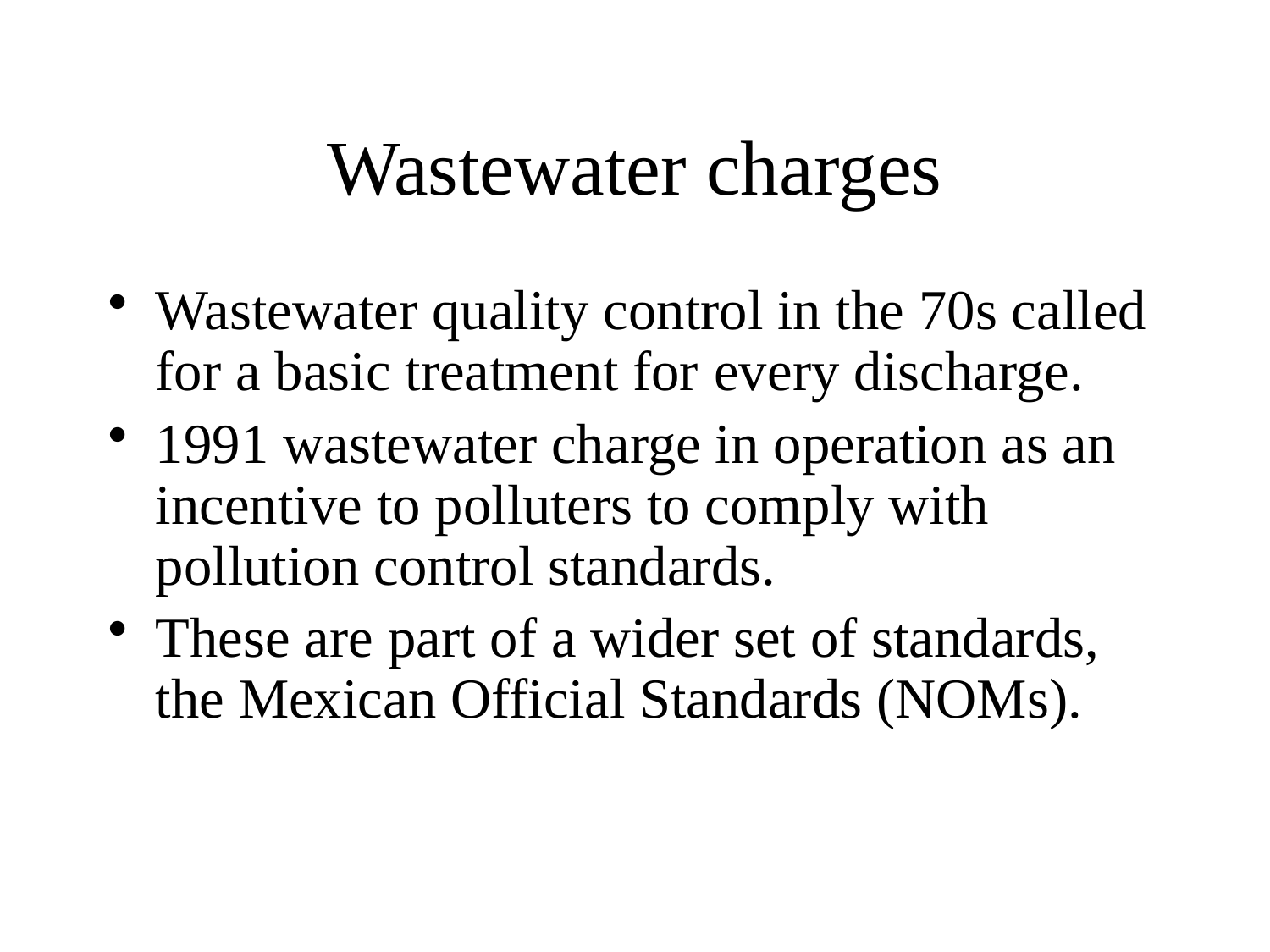

# Wastewater charges
Wastewater quality control in the 70s called for a basic treatment for every discharge.
1991 wastewater charge in operation as an incentive to polluters to comply with pollution control standards.
These are part of a wider set of standards, the Mexican Official Standards (NOMs).